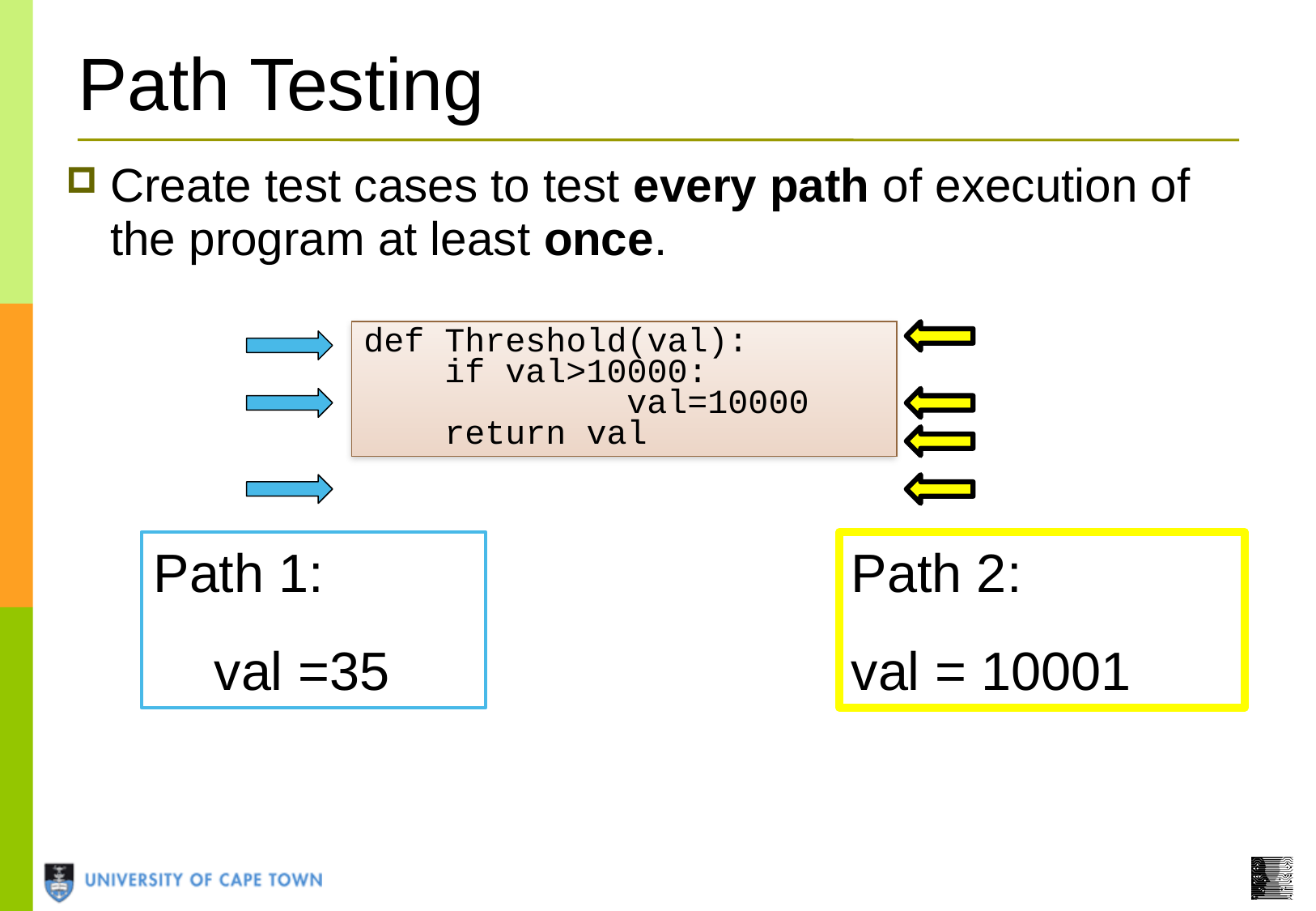

Path Testing
Create test cases to test every path of execution of the program at least once.

def Threshold(val):
    if val>10000:
		 val=10000
    return val

Path 1:
	val =35
Path 2:
val = 10001